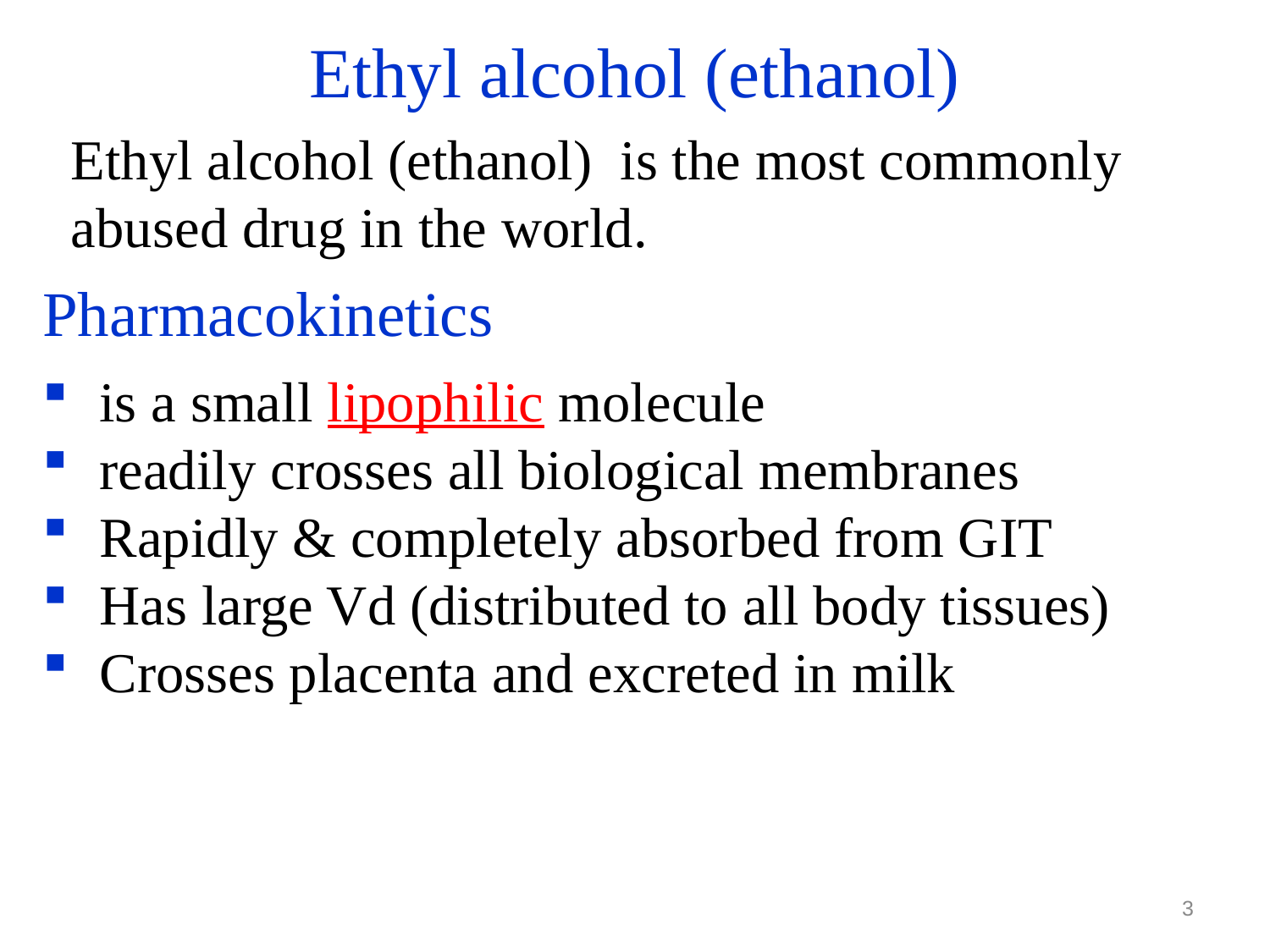

Ethyl alcohol (ethanol)
	Ethyl alcohol (ethanol)  is the most commonly abused drug in the world.

Pharmacokinetics

is a small lipophilic molecule
readily crosses all biological membranes
Rapidly & completely absorbed from GIT
Has large Vd (distributed to all body tissues)
Crosses placenta and excreted in milk

3